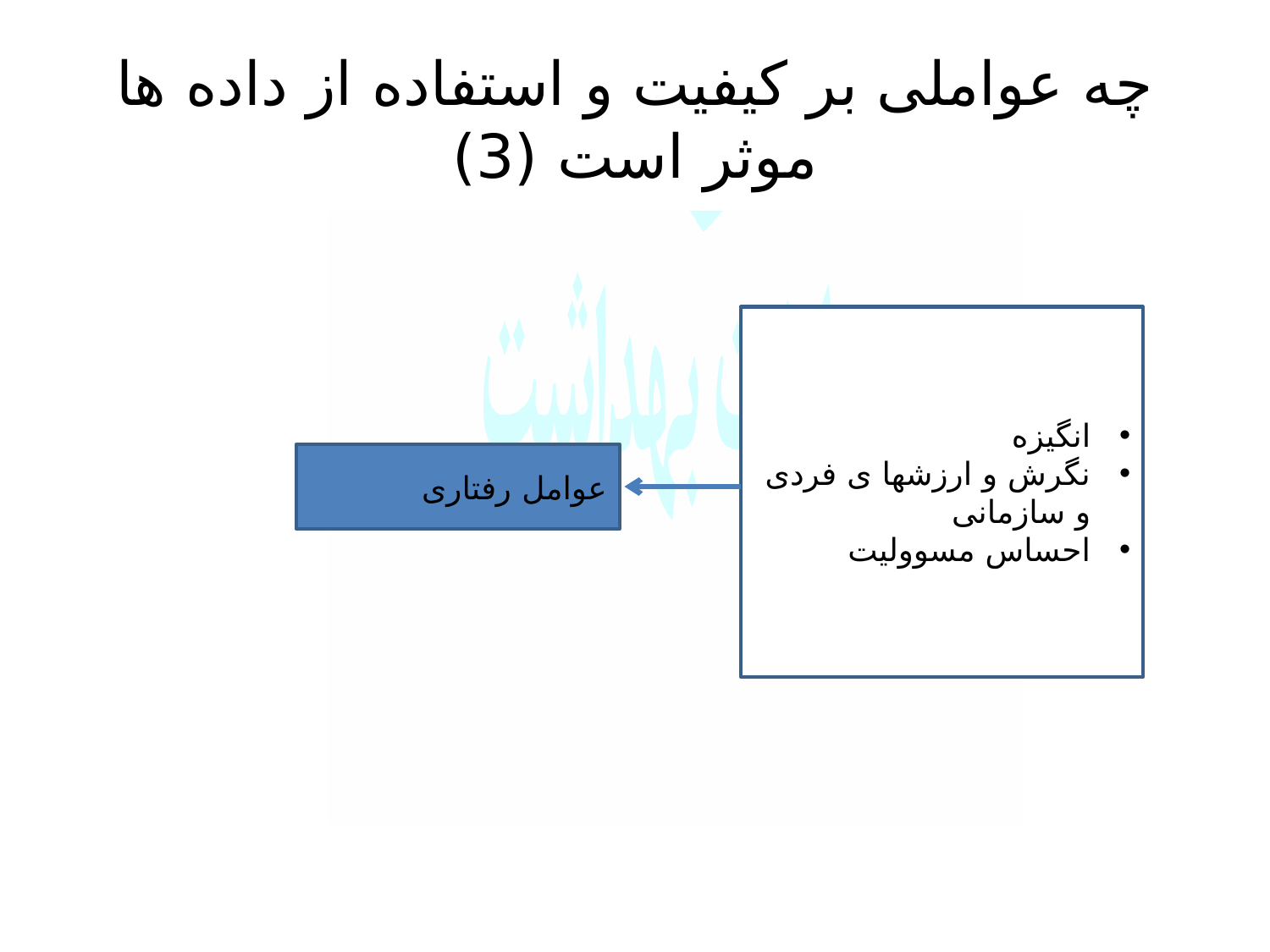

# چه عواملی بر کیفیت و استفاده از داده ها موثر است (3)

انگیزه
نگرش و ارزشها ی فردی و سازمانی
احساس مسوولیت
عوامل رفتاری